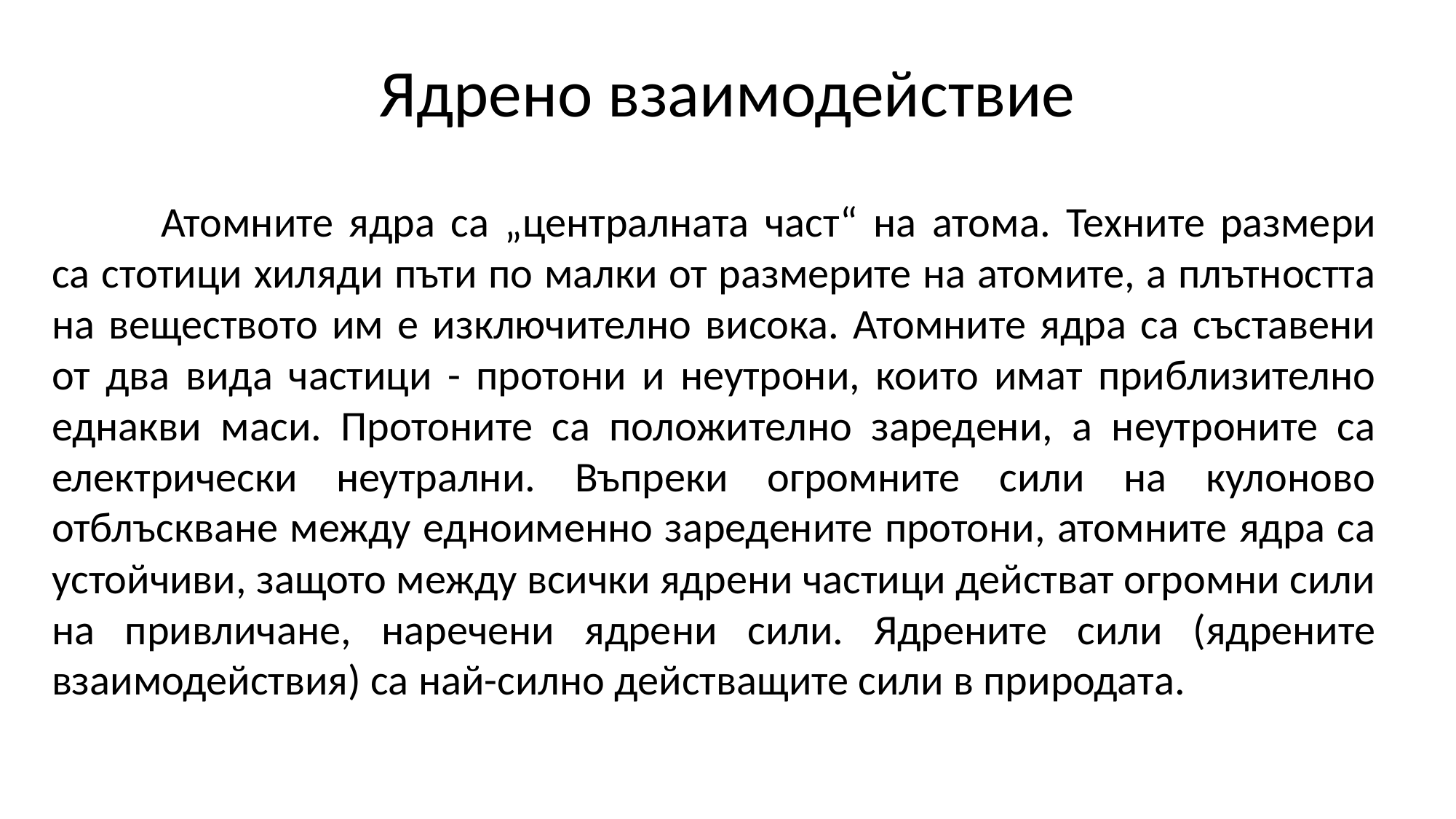

# Ядрено взаимодействие
	Атомните ядра са „централната част“ на атома. Техните размери са стотици хиляди пъти по малки от размерите на атомите, а плътността на веществото им е изключително висока. Атомните ядра са съставени от два вида частици - протони и неутрони, които имат приблизително еднакви маси. Протоните са положително заредени, а неутроните са електрически неутрални. Въпреки огромните сили на кулоново отблъскване между едноименно заредените протони, атомните ядра са устойчиви, защото между всички ядрени частици действат огромни сили на привличане, наречени ядрени сили. Ядрените сили (ядрените взаимодействия) са най-силно действащите сили в природата.